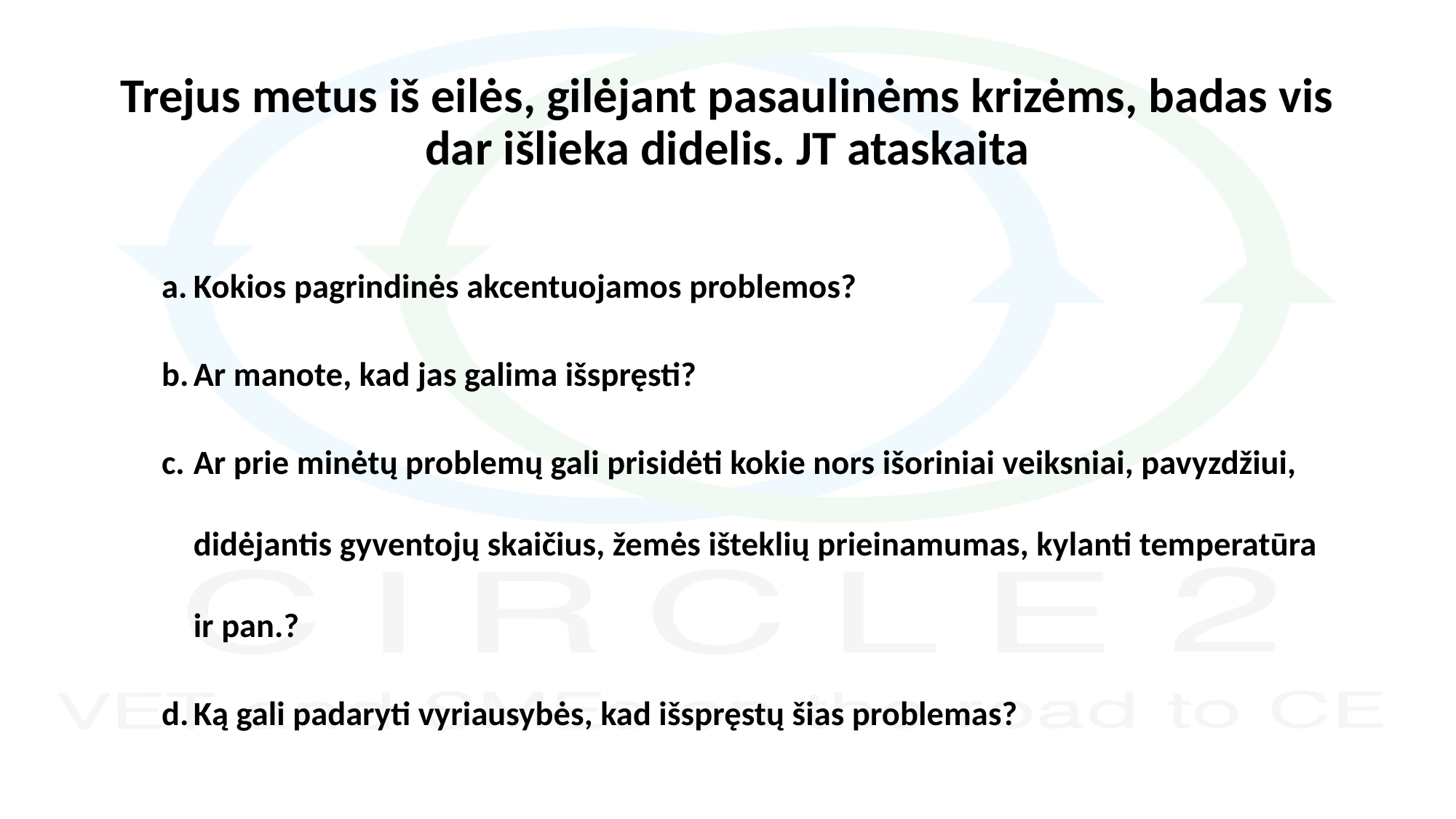

# Trejus metus iš eilės, gilėjant pasaulinėms krizėms, badas vis dar išlieka didelis. JT ataskaita
Kokios pagrindinės akcentuojamos problemos?
Ar manote, kad jas galima išspręsti?
Ar prie minėtų problemų gali prisidėti kokie nors išoriniai veiksniai, pavyzdžiui, didėjantis gyventojų skaičius, žemės išteklių prieinamumas, kylanti temperatūra ir pan.?
Ką gali padaryti vyriausybės, kad išspręstų šias problemas?